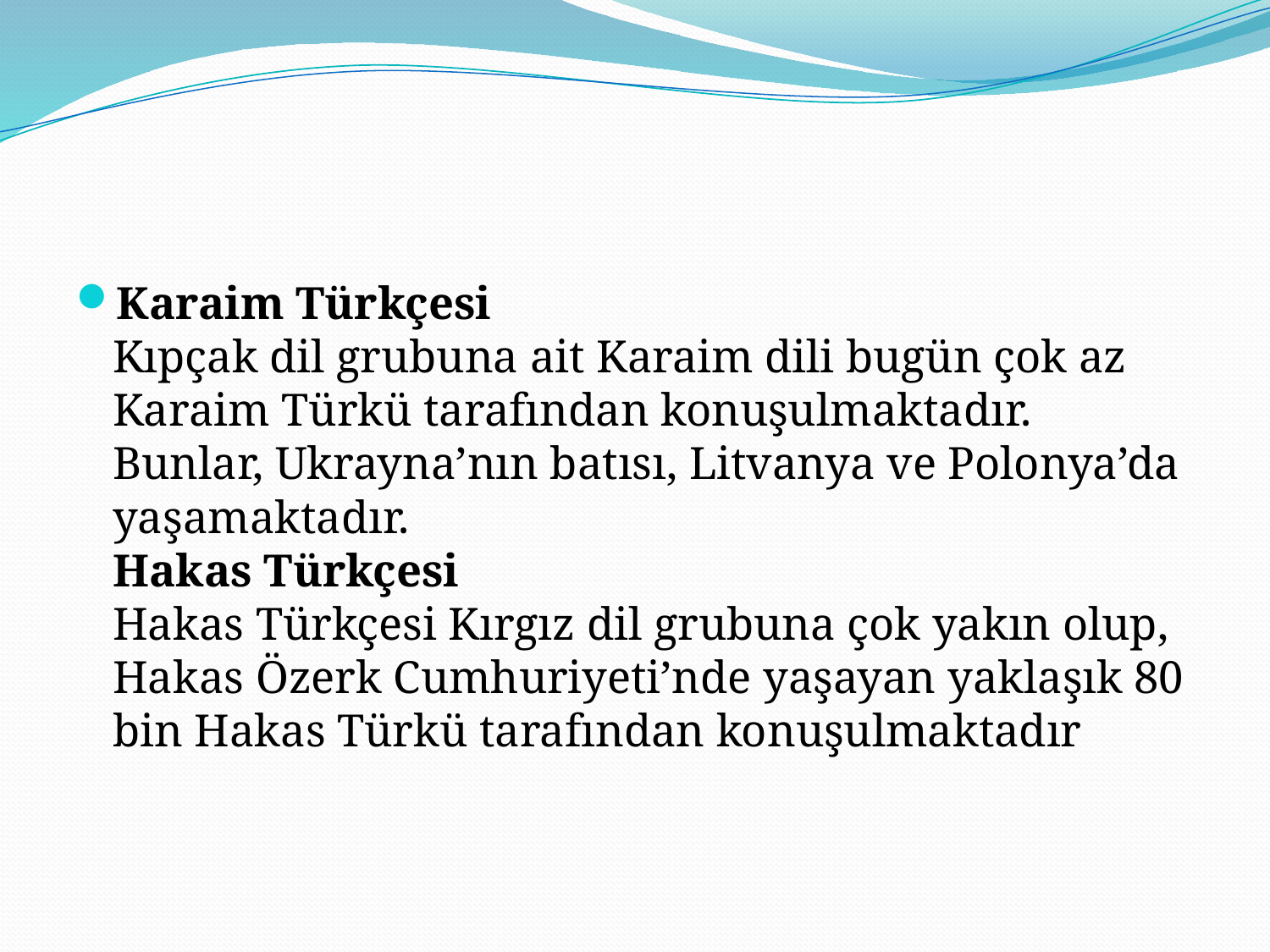

Karaim Türkçesi
Kıpçak dil grubuna ait Karaim dili bugün çok az Karaim Türkü tarafından konuşulmaktadır. Bunlar, Ukrayna’nın batısı, Litvanya ve Polonya’da yaşamaktadır.
Hakas Türkçesi
Hakas Türkçesi Kırgız dil grubuna çok yakın olup, Hakas Özerk Cumhuriyeti’nde yaşayan yaklaşık 80 bin Hakas Türkü tarafından konuşulmaktadır